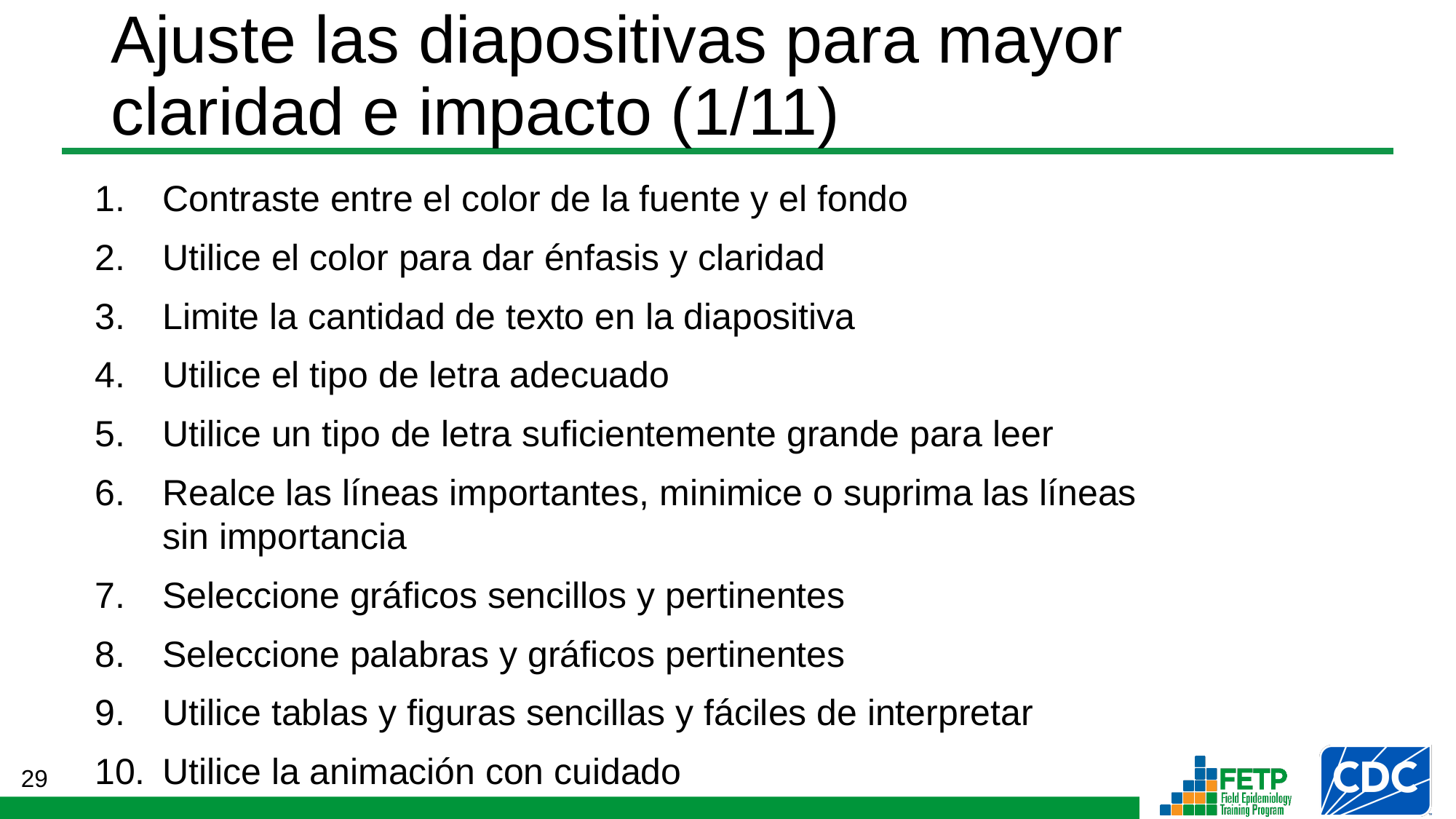

# Ajuste las diapositivas para mayor claridad e impacto (1/11)
Contraste entre el color de la fuente y el fondo
Utilice el color para dar énfasis y claridad
Limite la cantidad de texto en la diapositiva
Utilice el tipo de letra adecuado
Utilice un tipo de letra suficientemente grande para leer
Realce las líneas importantes, minimice o suprima las líneas
sin importancia
Seleccione gráficos sencillos y pertinentes
Seleccione palabras y gráficos pertinentes
Utilice tablas y figuras sencillas y fáciles de interpretar
Utilice la animación con cuidado